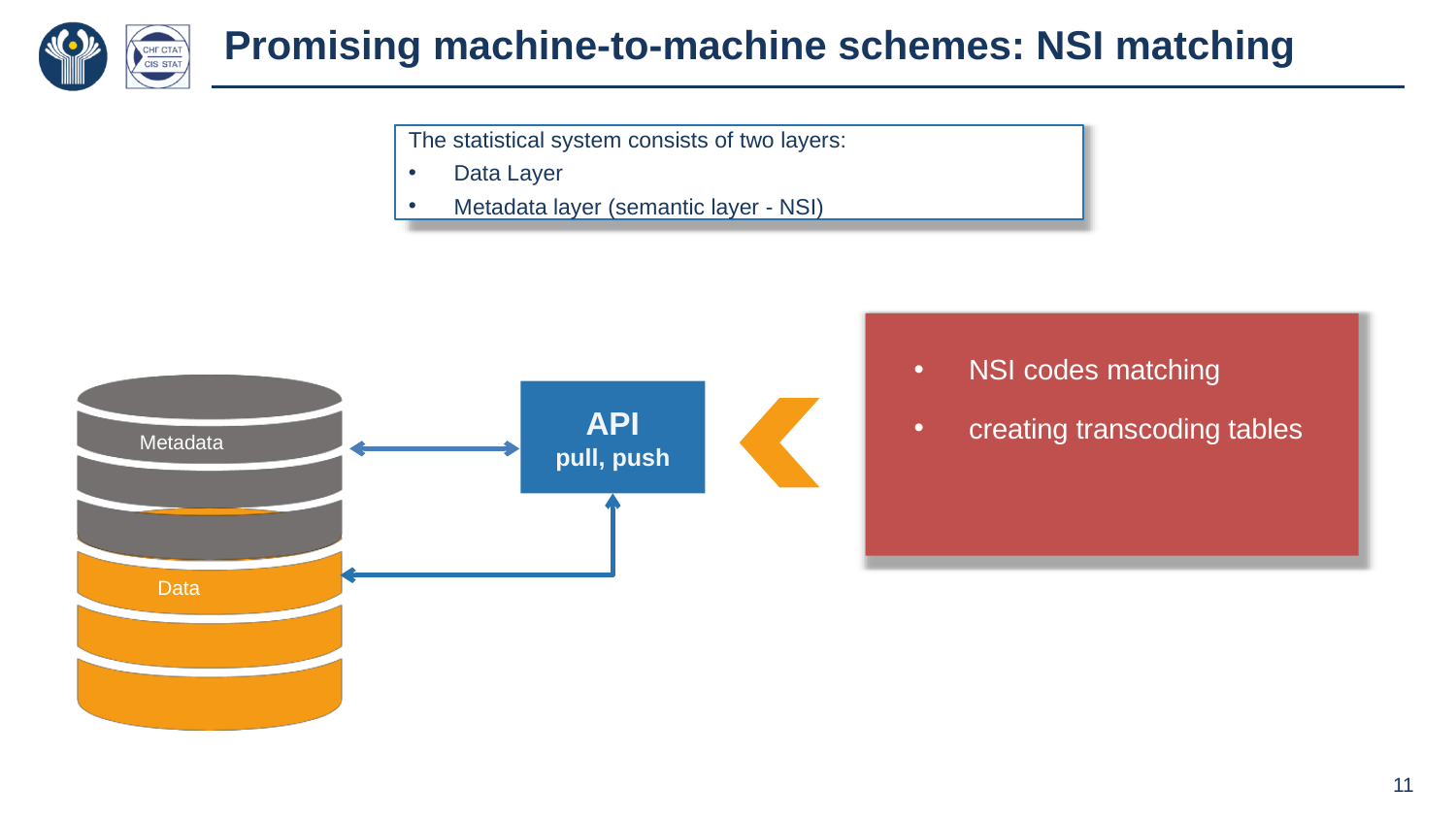

# Promising machine-to-machine schemes: NSI matching

The statistical system consists of two layers:
Data Layer
Metadata layer (semantic layer - NSI)

NSI codes matching
creating transcoding tables

API
pull, push
Metadata

Data